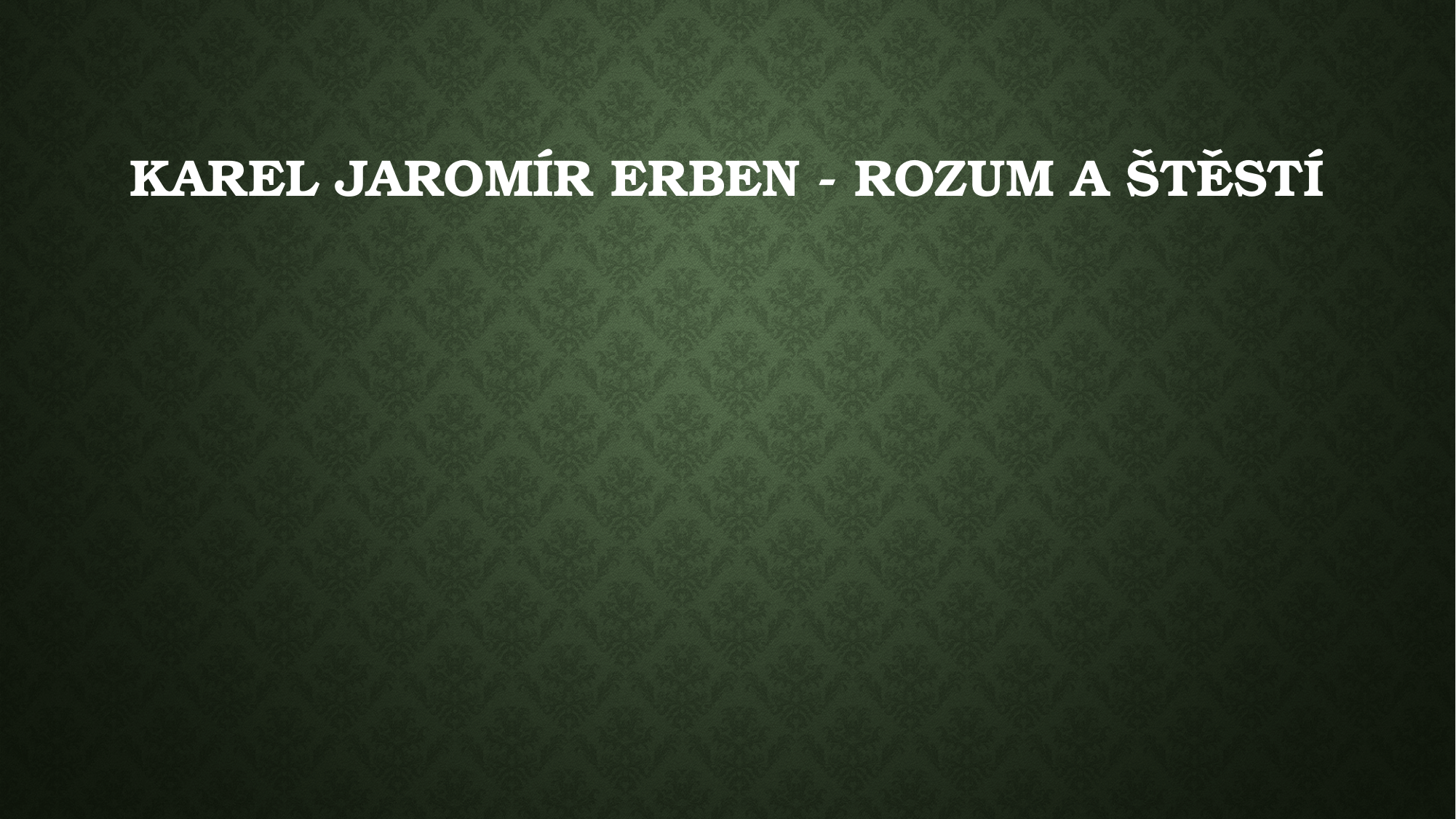

# Karel Jaromír Erben - Rozum a Štěstí